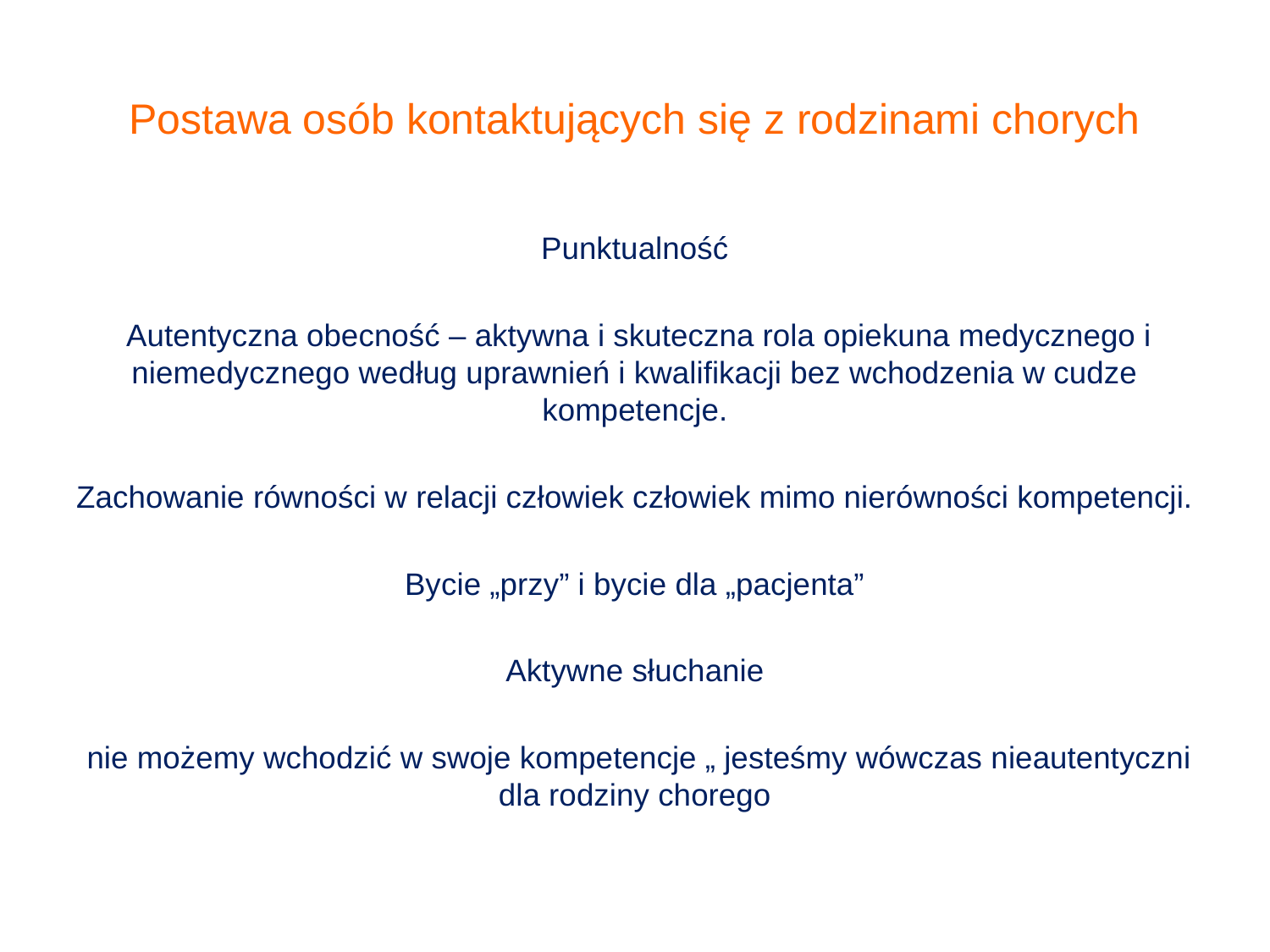

# Postawa osób kontaktujących się z rodzinami chorych
Punktualność

 Autentyczna obecność – aktywna i skuteczna rola opiekuna medycznego i niemedycznego według uprawnień i kwalifikacji bez wchodzenia w cudze kompetencje.

Zachowanie równości w relacji człowiek człowiek mimo nierówności kompetencji.

Bycie „przy” i bycie dla „pacjenta”

 Aktywne słuchanie

 nie możemy wchodzić w swoje kompetencje „ jesteśmy wówczas nieautentyczni dla rodziny chorego